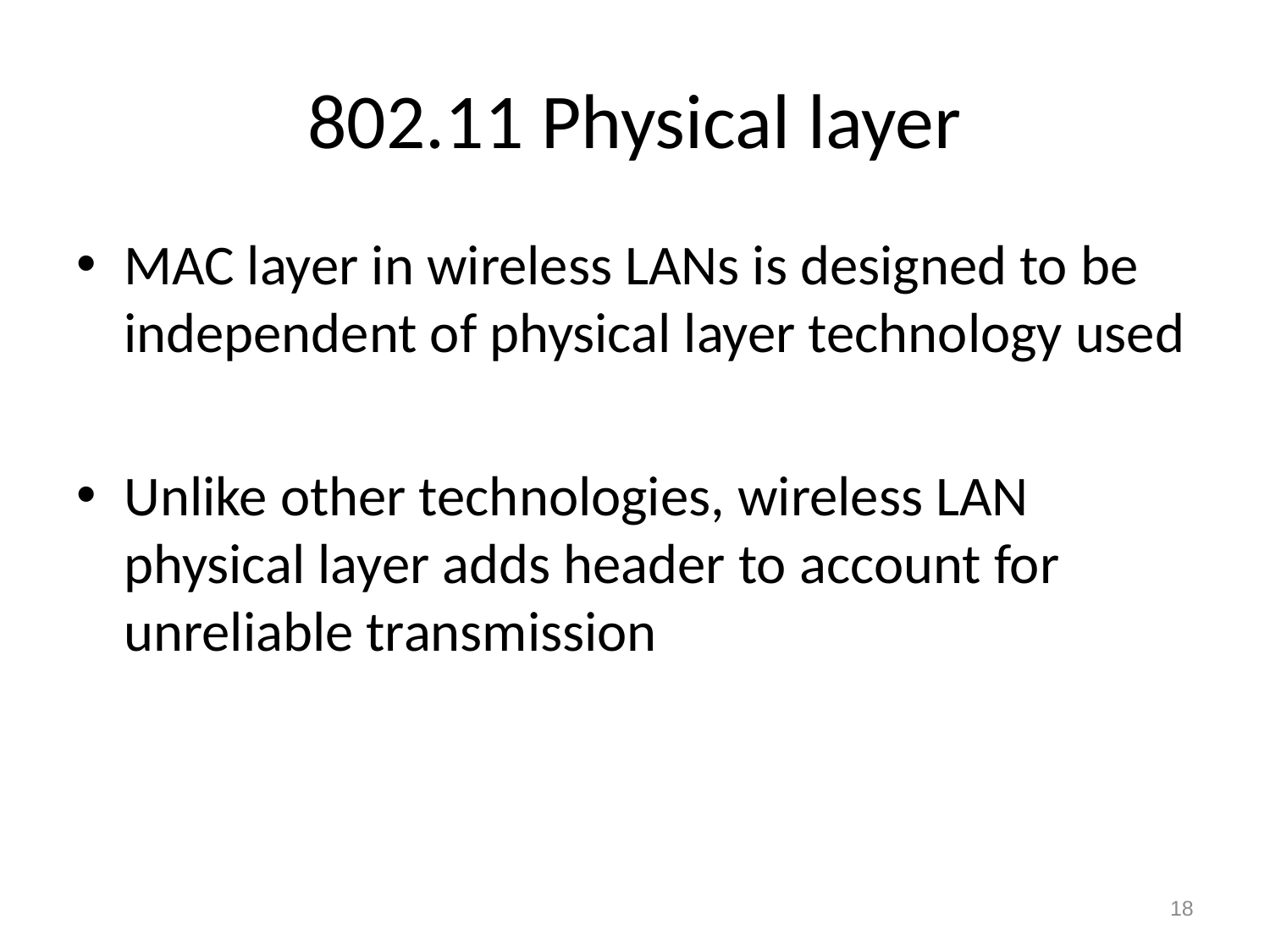

# 802.11 Physical layer
MAC layer in wireless LANs is designed to be independent of physical layer technology used

Unlike other technologies, wireless LAN physical layer adds header to account for unreliable transmission

18